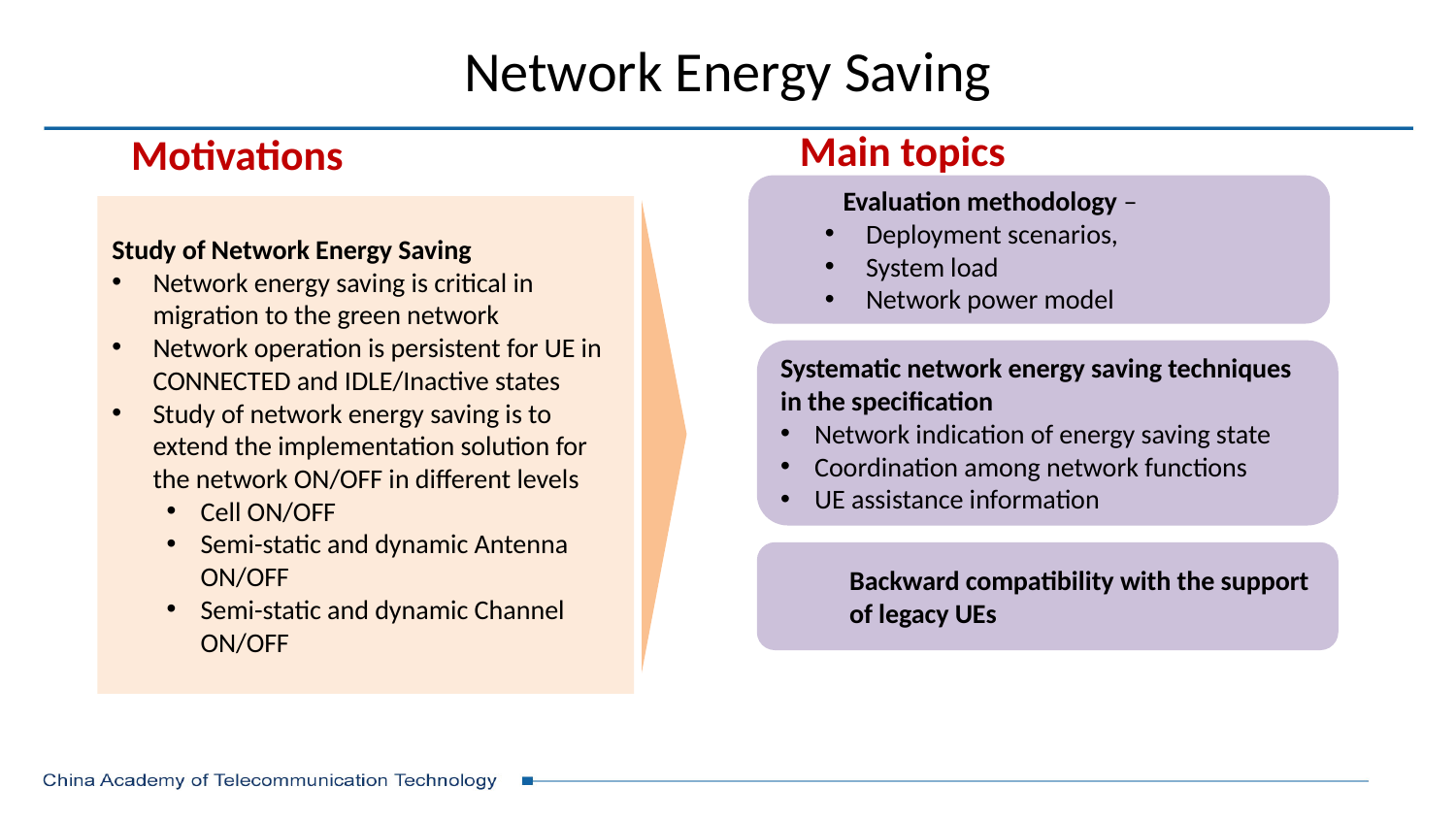

# Network Energy Saving
Main topics
Motivations
Evaluation methodology –
Deployment scenarios,
System load
Network power model
Study of Network Energy Saving
Network energy saving is critical in migration to the green network
Network operation is persistent for UE in CONNECTED and IDLE/Inactive states
Study of network energy saving is to extend the implementation solution for the network ON/OFF in different levels
Cell ON/OFF
Semi-static and dynamic Antenna ON/OFF
Semi-static and dynamic Channel ON/OFF
Systematic network energy saving techniques in the specification
Network indication of energy saving state
Coordination among network functions
UE assistance information

Backward compatibility with the support of legacy UEs